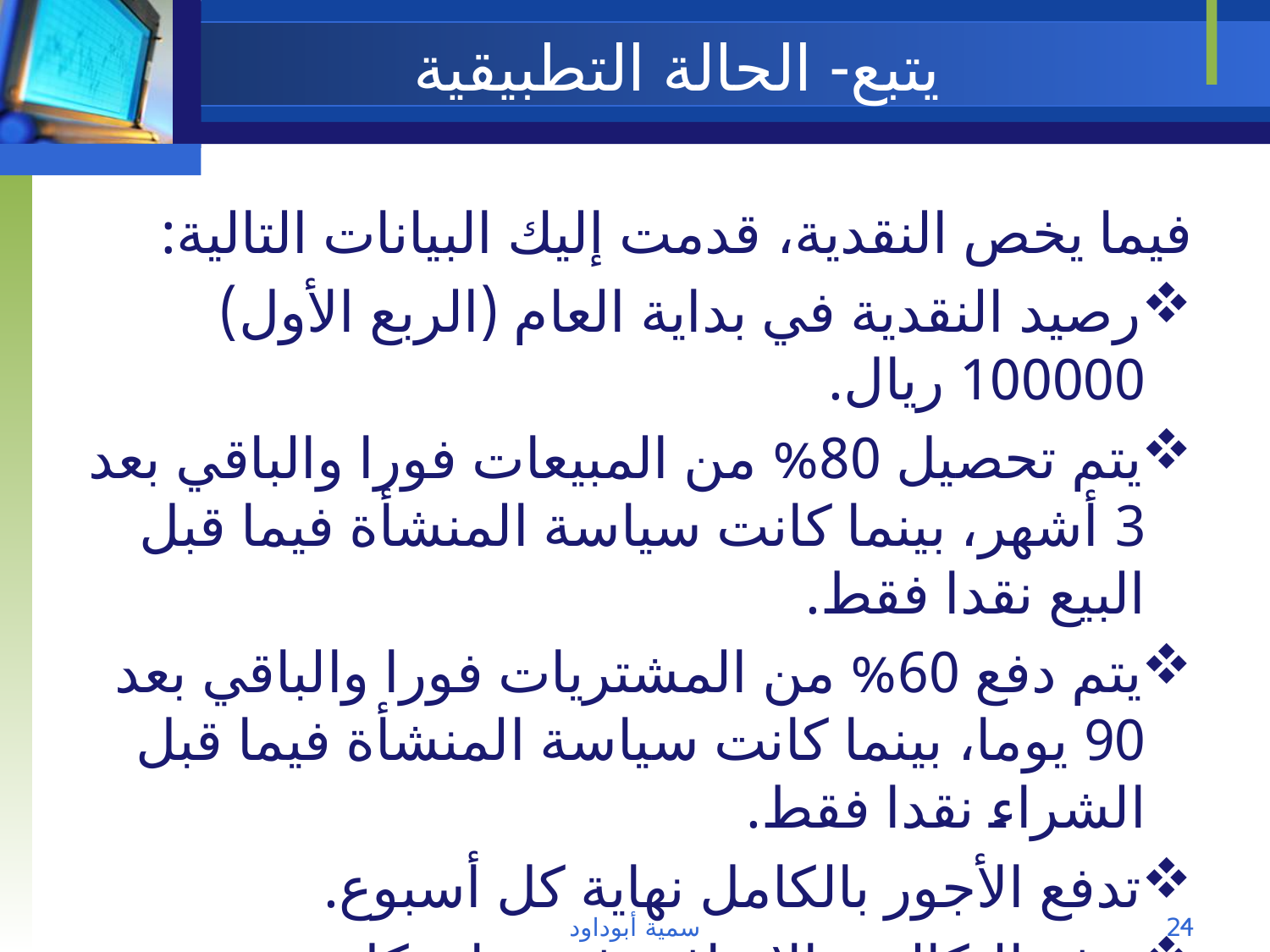

# يتبع- الحالة التطبيقية
فيما يخص النقدية، قدمت إليك البيانات التالية:
رصيد النقدية في بداية العام (الربع الأول) 100000 ريال.
يتم تحصيل 80% من المبيعات فورا والباقي بعد 3 أشهر، بينما كانت سياسة المنشأة فيما قبل البيع نقدا فقط.
يتم دفع 60% من المشتريات فورا والباقي بعد 90 يوما، بينما كانت سياسة المنشأة فيما قبل الشراء نقدا فقط.
تدفع الأجور بالكامل نهاية كل أسبوع.
تدفع التكاليف الإضافية في نهاية كل شهر.
سمية أبوداود
24